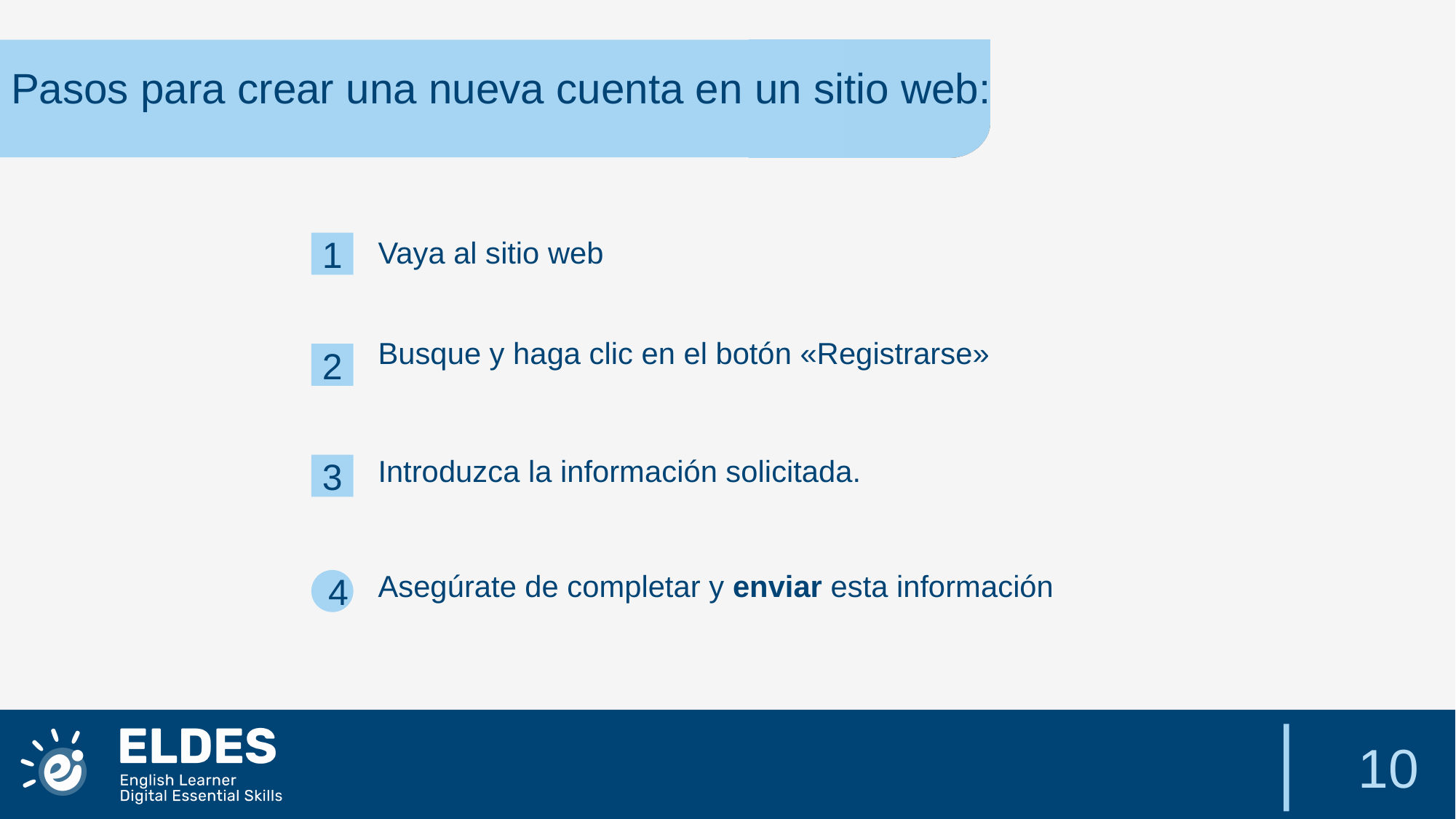

Pasos para crear una nueva cuenta en un sitio web:
1
Vaya al sitio web
Busque y haga clic en el botón «Registrarse»
2
Introduzca la información solicitada.
3
Asegúrate de completar y enviar esta información
4
10